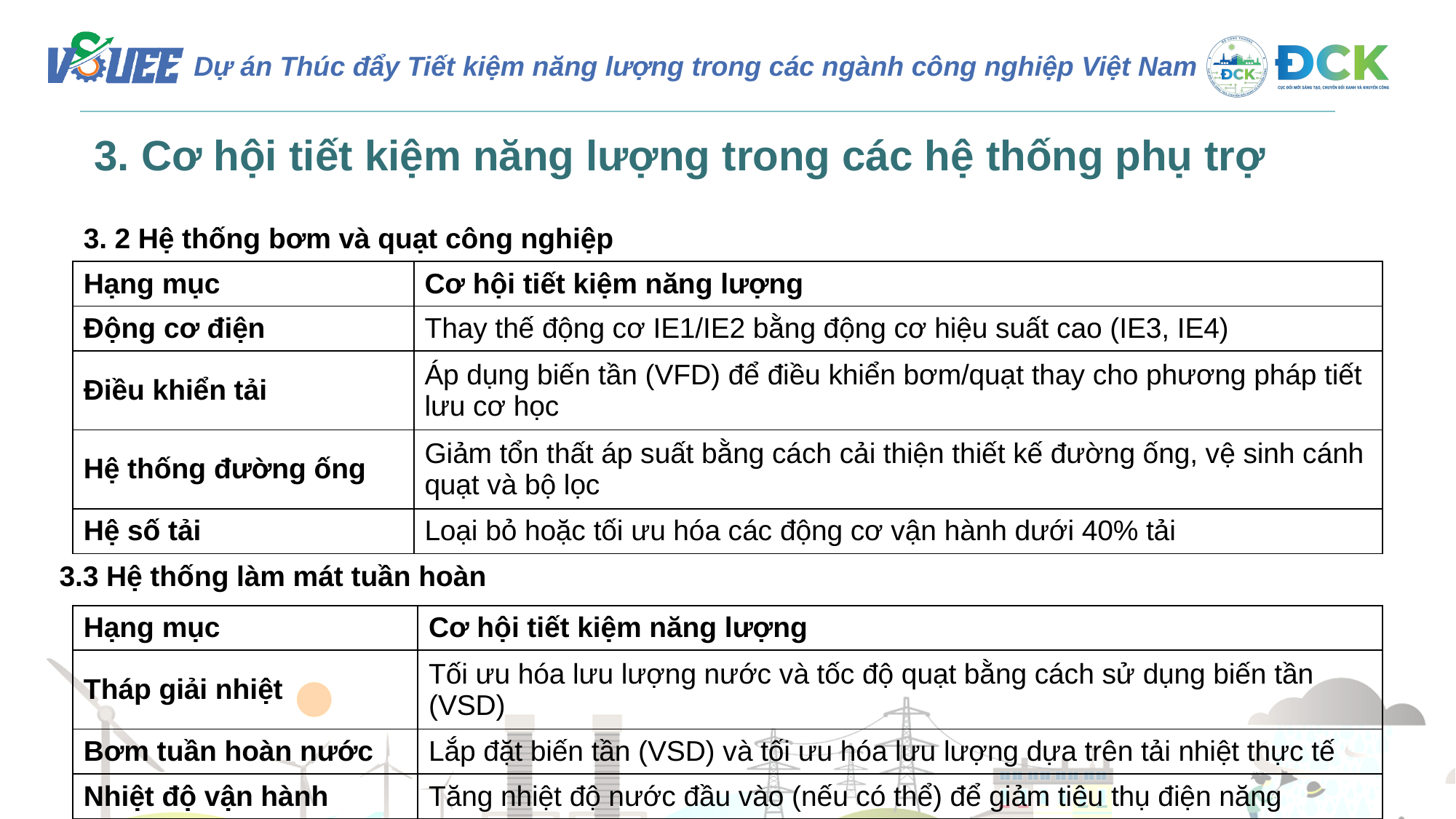

3. Cơ hội tiết kiệm năng lượng trong các hệ thống phụ trợ
3. 2 Hệ thống bơm và quạt công nghiệp
| Hạng mục | Cơ hội tiết kiệm năng lượng |
| --- | --- |
| Động cơ điện | Thay thế động cơ IE1/IE2 bằng động cơ hiệu suất cao (IE3, IE4) |
| Điều khiển tải | Áp dụng biến tần (VFD) để điều khiển bơm/quạt thay cho phương pháp tiết lưu cơ học |
| Hệ thống đường ống | Giảm tổn thất áp suất bằng cách cải thiện thiết kế đường ống, vệ sinh cánh quạt và bộ lọc |
| Hệ số tải | Loại bỏ hoặc tối ưu hóa các động cơ vận hành dưới 40% tải |
3.3 Hệ thống làm mát tuần hoàn
| Hạng mục | Cơ hội tiết kiệm năng lượng |
| --- | --- |
| Tháp giải nhiệt | Tối ưu hóa lưu lượng nước và tốc độ quạt bằng cách sử dụng biến tần (VSD) |
| Bơm tuần hoàn nước | Lắp đặt biến tần (VSD) và tối ưu hóa lưu lượng dựa trên tải nhiệt thực tế |
| Nhiệt độ vận hành | Tăng nhiệt độ nước đầu vào (nếu có thể) để giảm tiêu thụ điện năng |